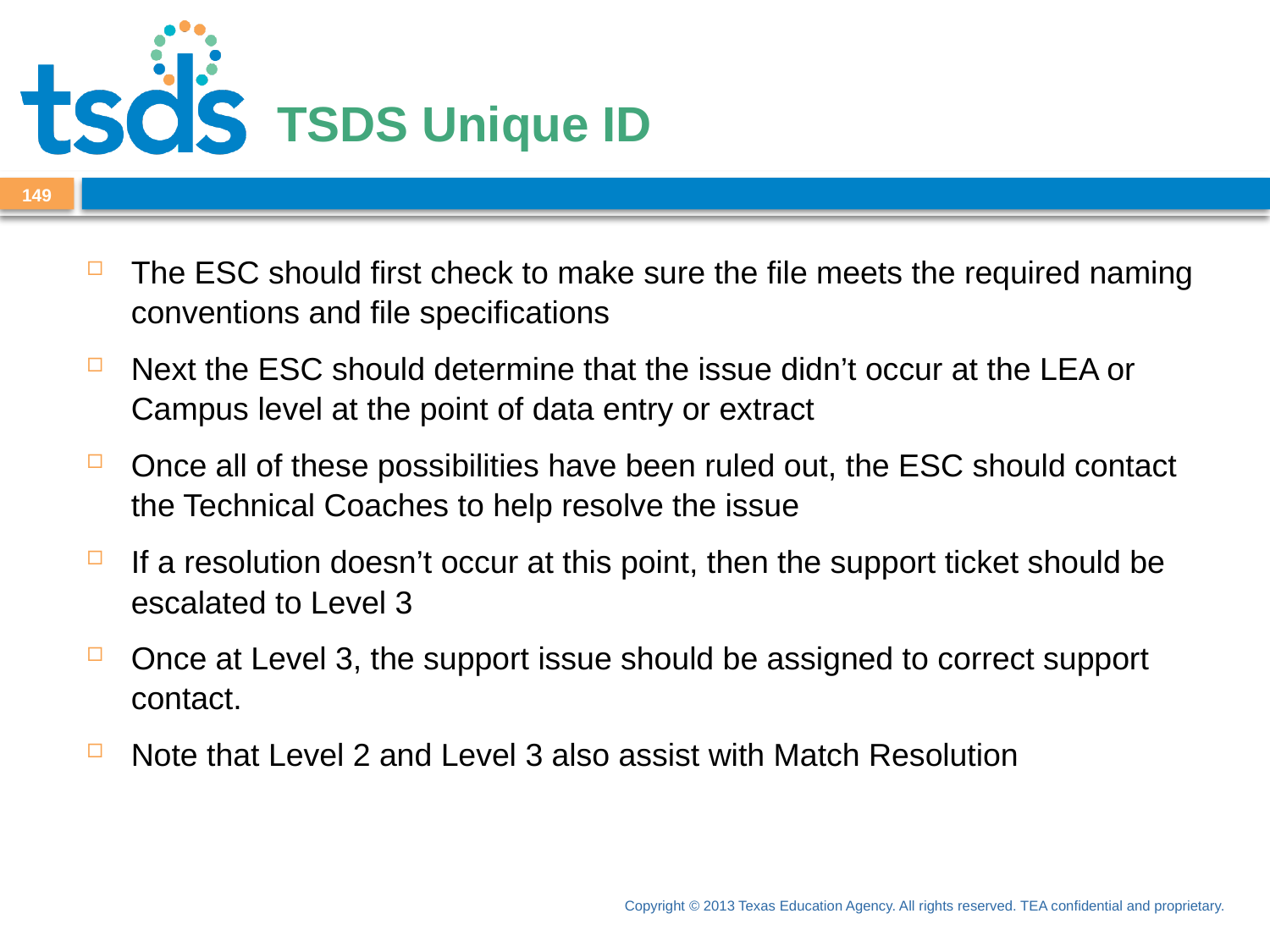

# TSDS Unique ID
149
The ESC should first check to make sure the file meets the required naming conventions and file specifications
Next the ESC should determine that the issue didn’t occur at the LEA or Campus level at the point of data entry or extract
Once all of these possibilities have been ruled out, the ESC should contact the Technical Coaches to help resolve the issue
If a resolution doesn’t occur at this point, then the support ticket should be escalated to Level 3
Once at Level 3, the support issue should be assigned to correct support contact.
Note that Level 2 and Level 3 also assist with Match Resolution